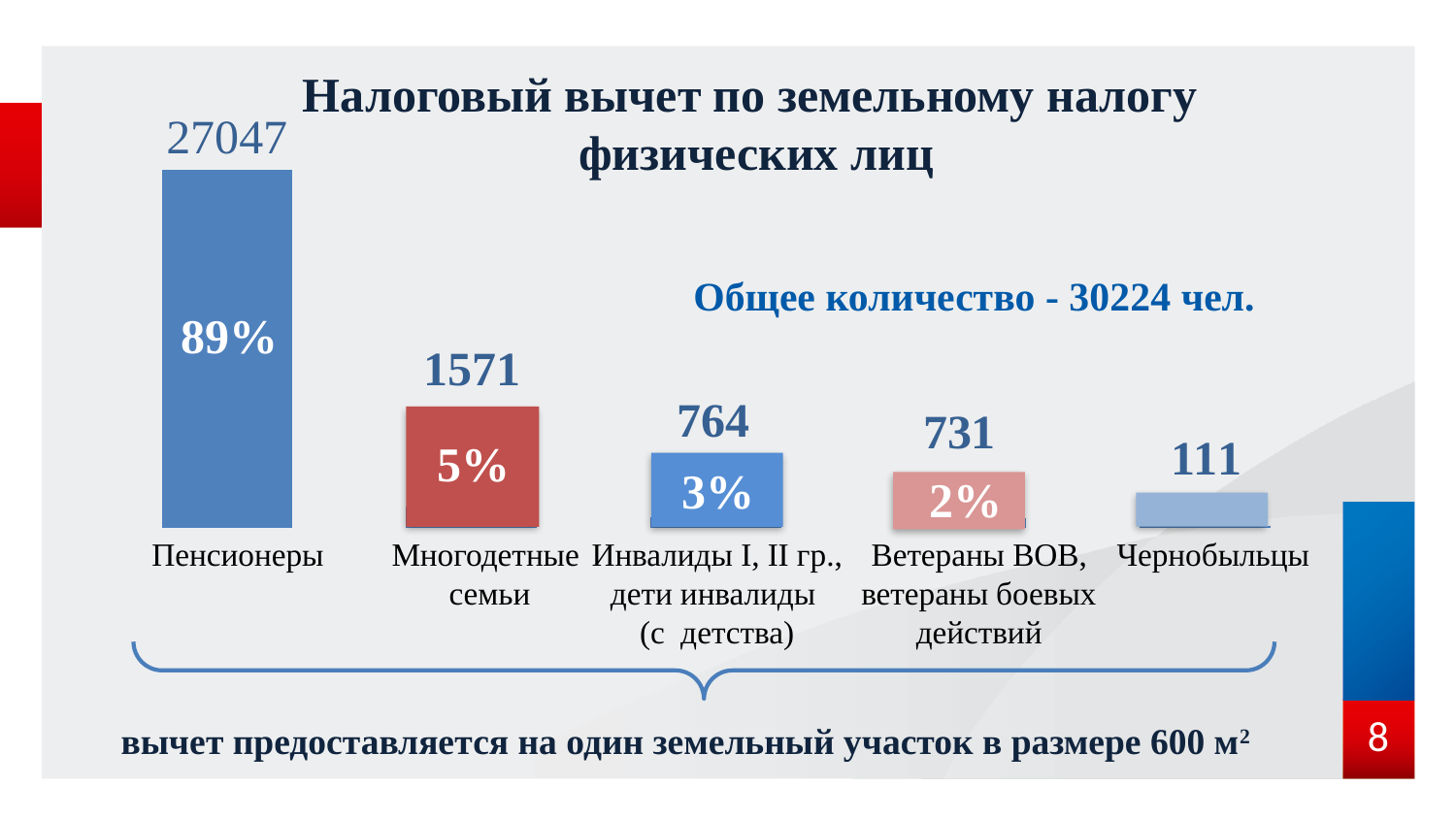

Налоговый вычет по земельному налогу
физических лиц

### Chart

| Category | Продажи |
|---|---|
| пенсионеры | 27047.0 |
| Многодетные семьи | 1571.0 |
| Инвалиды | 764.0 |
| ветераны ВОВ, ветераны боевых действий | 731.0 |
| Чернобыльцы | 111.0 |
Общее количество - 30224 чел.
89%

5%

3%
2%

Пенсионеры
Многодетные
семьи
Инвалиды I, II гр., дети инвалиды
(с  детства)
Ветераны ВОВ, ветераны боевых действий
Чернобыльцы
8
вычет предоставляется на один земельный участок в размере 600 м2